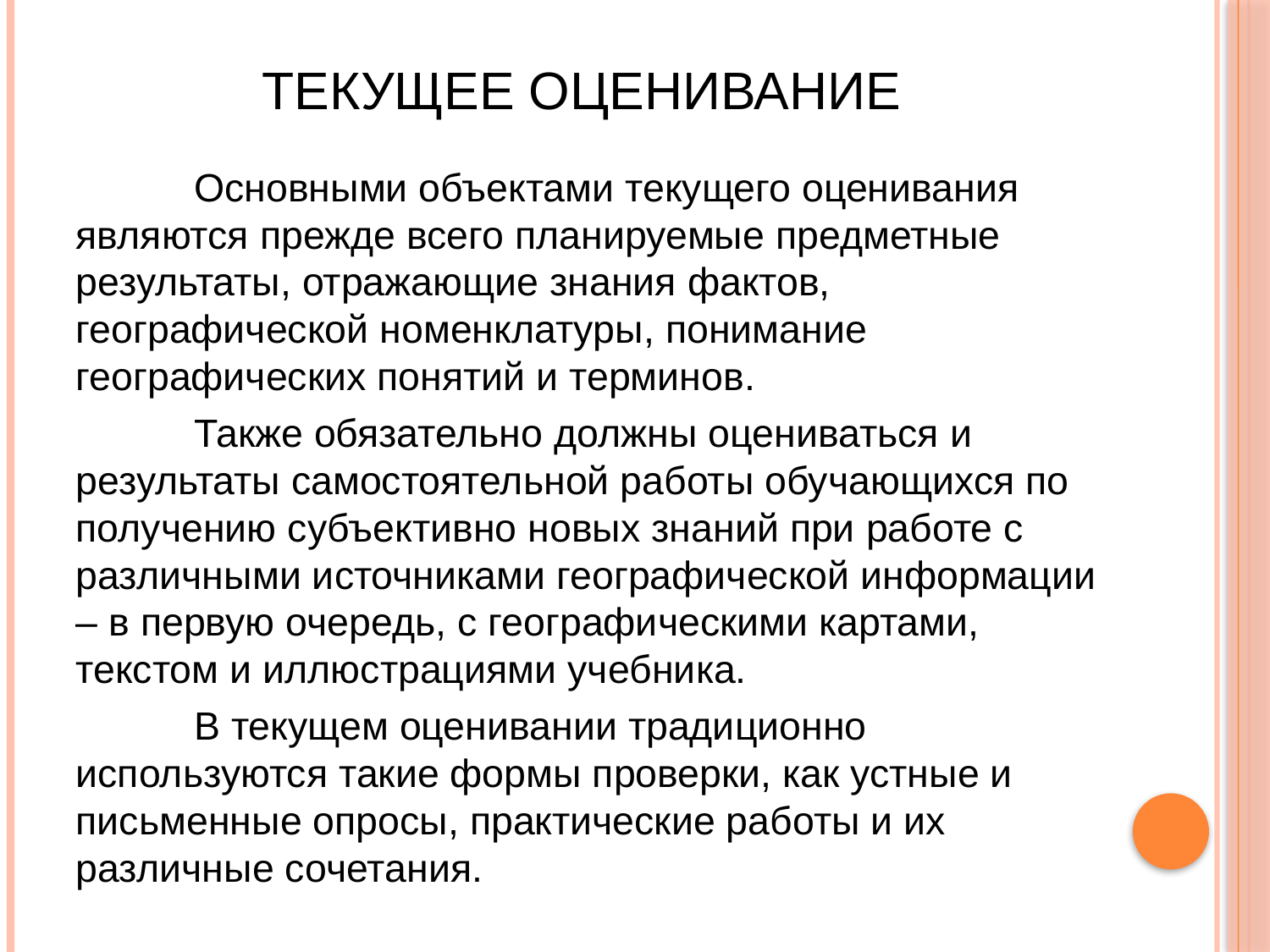

# Текущее оценивание
	Основными объектами текущего оценивания являются прежде всего планируемые предметные результаты, отражающие знания фактов, географической номенклатуры, понимание географических понятий и терминов.
	Также обязательно должны оцениваться и результаты самостоятельной работы обучающихся по получению субъективно новых знаний при работе с различными источниками географической информации – в первую очередь, с географическими картами, текстом и иллюстрациями учебника.
	В текущем оценивании традиционно используются такие формы проверки, как устные и письменные опросы, практические работы и их различные сочетания.